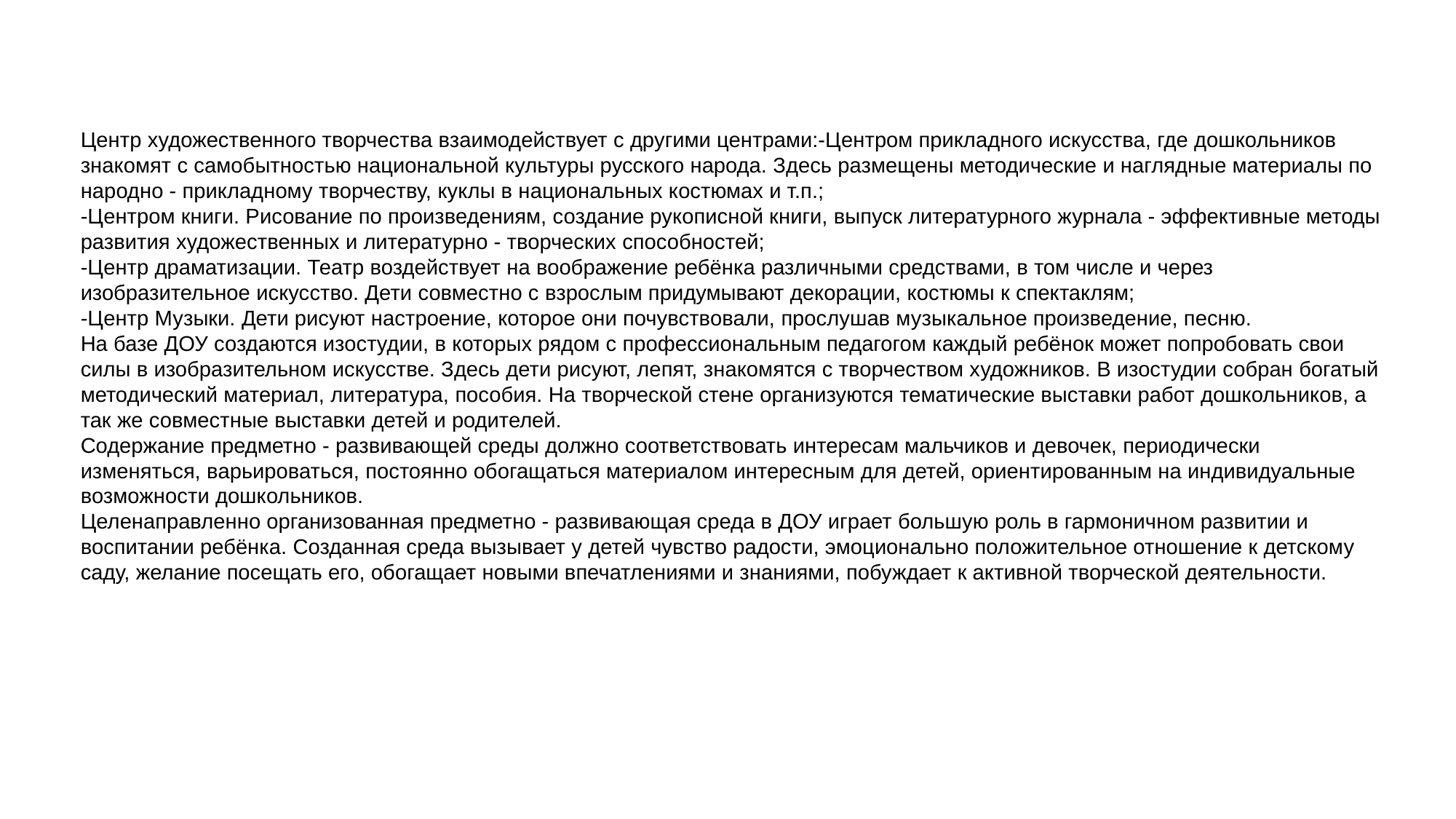

Центр художественного творчества взаимодействует с другими центрами:-Центром прикладного искусства, где дошкольников знакомят с самобытностью национальной культуры русского народа. Здесь размещены методические и наглядные материалы по народно - прикладному творчеству, куклы в национальных костюмах и т.п.;
-Центром книги. Рисование по произведениям, создание рукописной книги, выпуск литературного журнала - эффективные методы развития художественных и литературно - творческих способностей;
-Центр драматизации. Театр воздействует на воображение ребёнка различными средствами, в том числе и через изобразительное искусство. Дети совместно с взрослым придумывают декорации, костюмы к спектаклям;
-Центр Музыки. Дети рисуют настроение, которое они почувствовали, прослушав музыкальное произведение, песню.
На базе ДОУ создаются изостудии, в которых рядом с профессиональным педагогом каждый ребёнок может попробовать свои силы в изобразительном искусстве. Здесь дети рисуют, лепят, знакомятся с творчеством художников. В изостудии собран богатый методический материал, литература, пособия. На творческой стене организуются тематические выставки работ дошкольников, а так же совместные выставки детей и родителей.
Содержание предметно - развивающей среды должно соответствовать интересам мальчиков и девочек, периодически изменяться, варьироваться, постоянно обогащаться материалом интересным для детей, ориентированным на индивидуальные возможности дошкольников.
Целенаправленно организованная предметно - развивающая среда в ДОУ играет большую роль в гармоничном развитии и воспитании ребёнка. Созданная среда вызывает у детей чувство радости, эмоционально положительное отношение к детскому саду, желание посещать его, обогащает новыми впечатлениями и знаниями, побуждает к активной творческой деятельности.